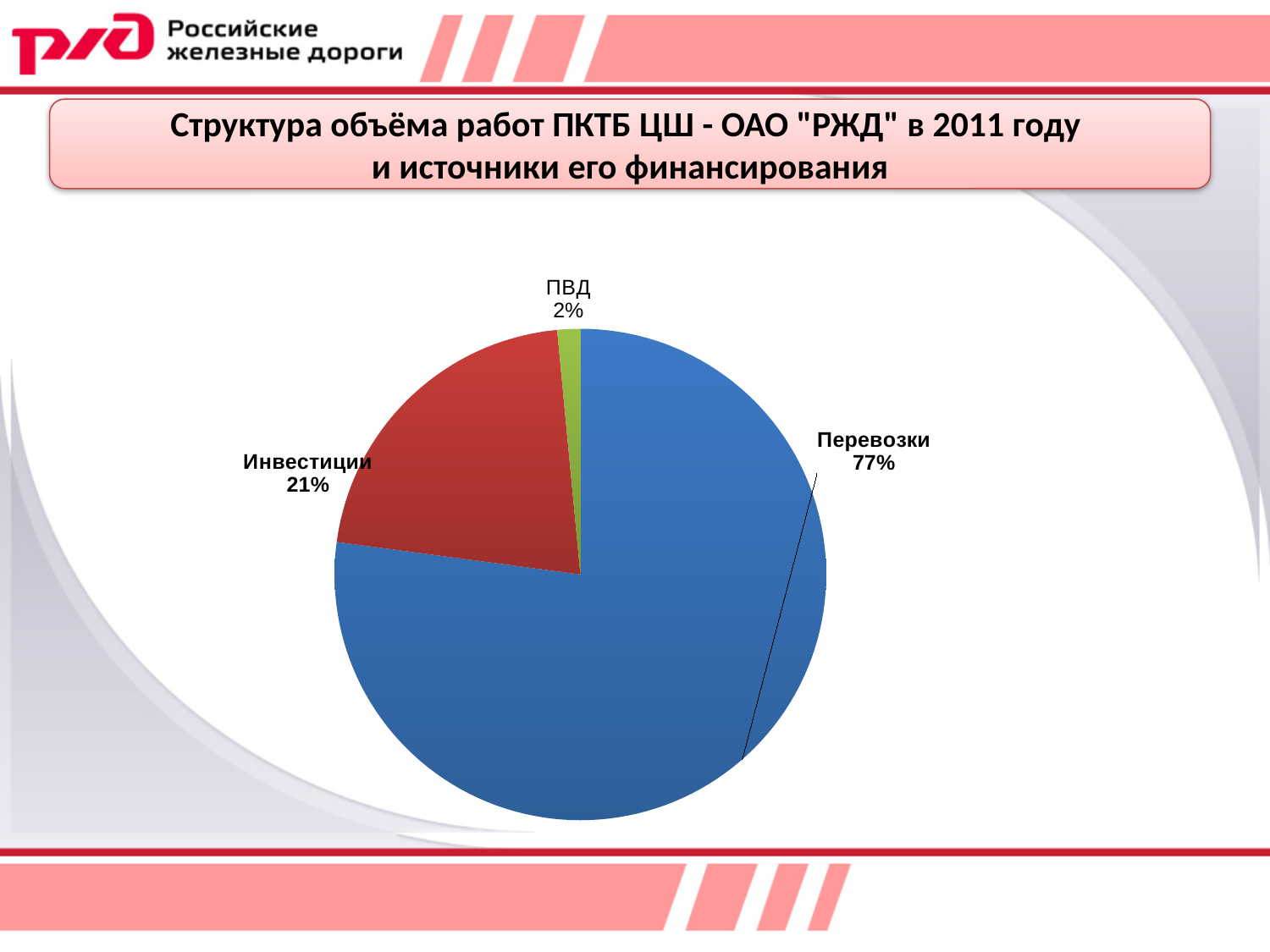

### Chart

| Category |  |
|---|---|
| Перевозки | 80080000.0 |
| Инвестиции | 22200000.0 |
| ПВД | 1570000.0 |
Структура объёма работ ПКТБ ЦШ - ОАО "РЖД" в 2011 году
и источники его финансирования

### Chart

| Category |
|---|